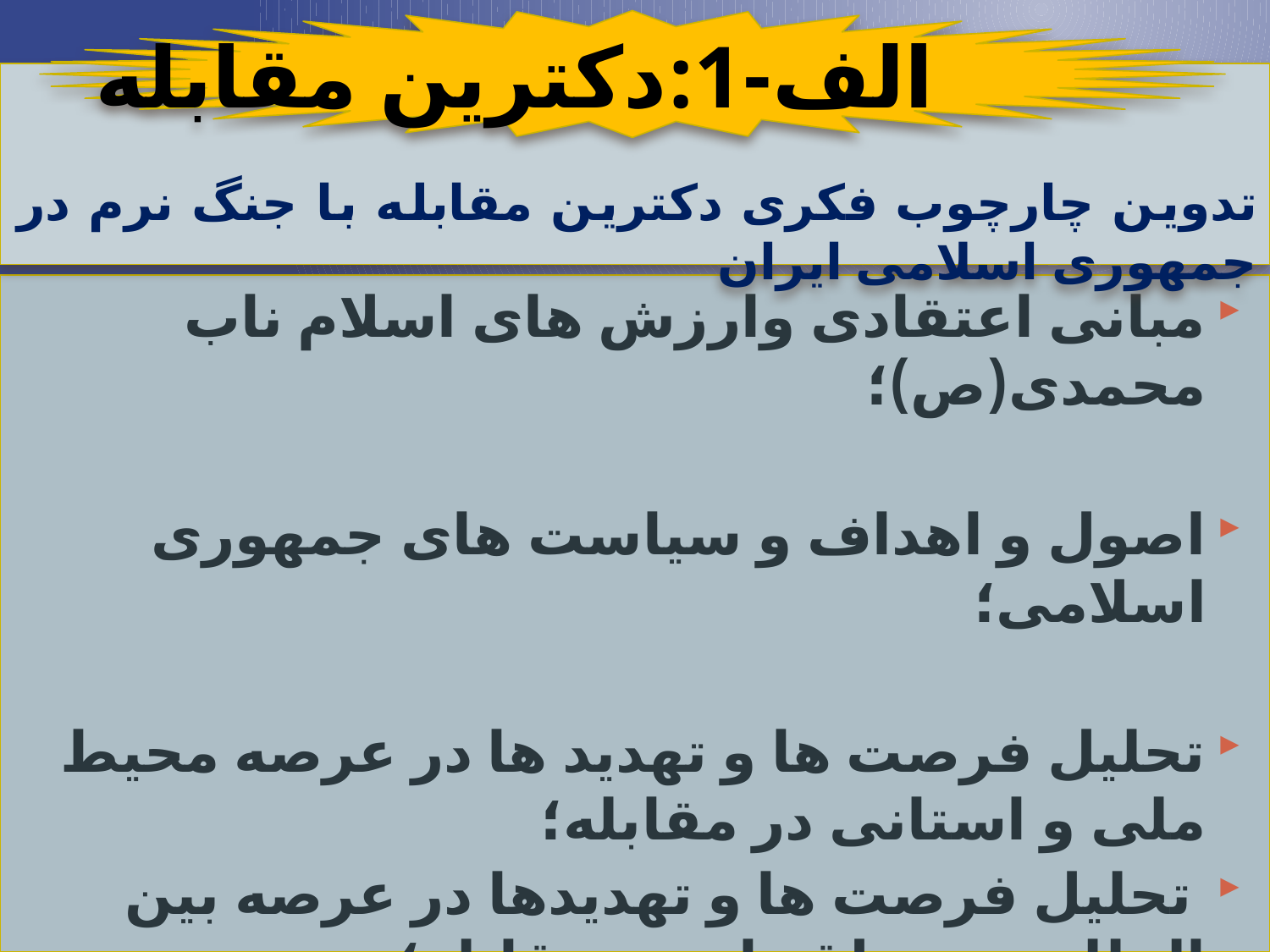

الف-1:دکترین مقابله

تدوین چارچوب فکری دکترین مقابله با جنگ نرم در جمهوری اسلامی ایران

مبانی اعتقادی وارزش های اسلام ناب محمدی(ص)؛

اصول و اهداف و سیاست های جمهوری اسلامی؛

تحلیل فرصت ها و تهدید ها در عرصه محیط ملی و استانی در مقابله؛
 تحلیل فرصت ها و تهدیدها در عرصه بین المللی و منطقه ای در مقابله؛